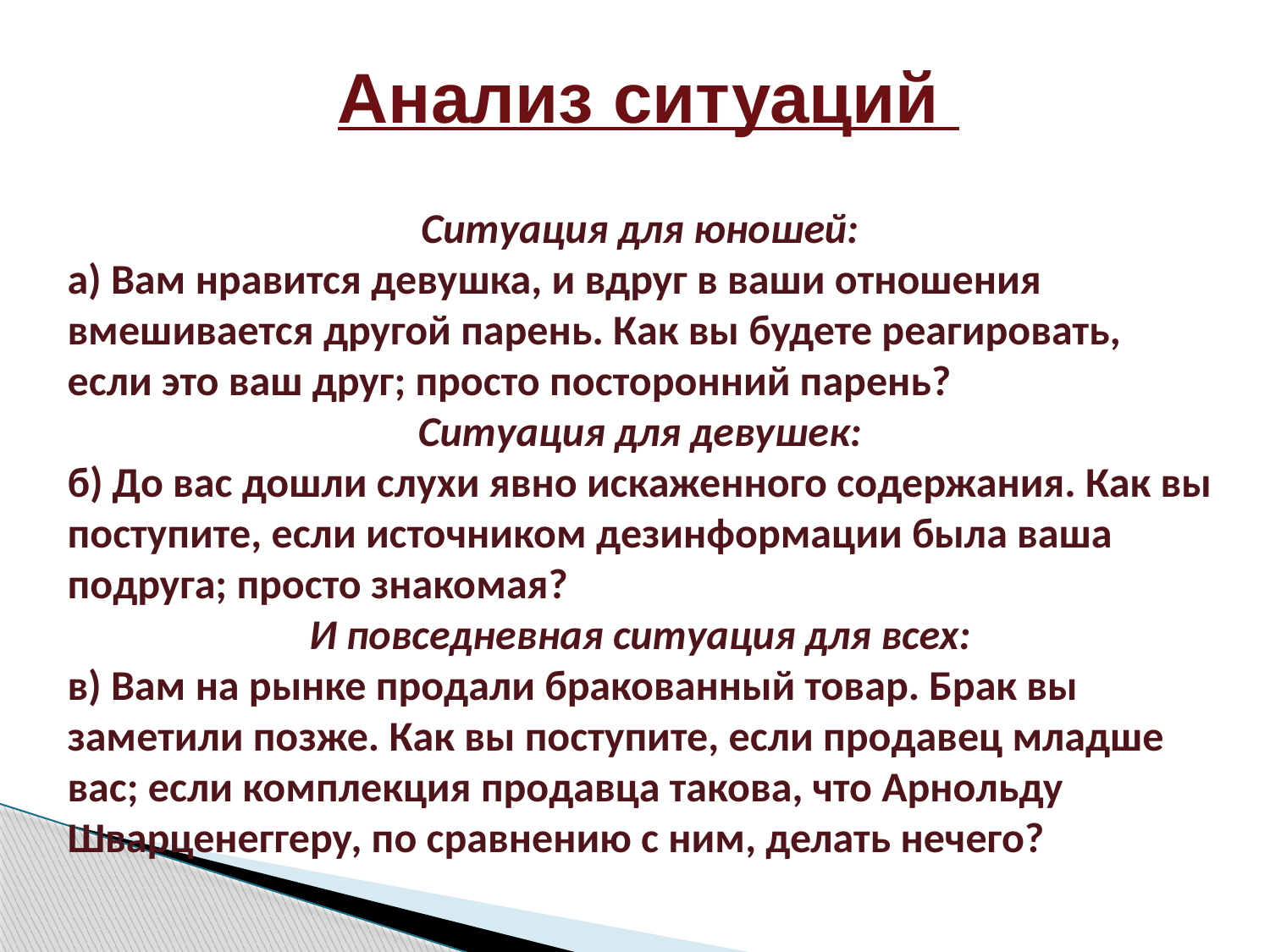

Анализ ситуаций
Ситуация для юношей:
а) Вам нравится девушка, и вдруг в ваши отношения вмешивается другой парень. Как вы будете реагировать, если это ваш друг; просто посторонний парень?
Ситуация для девушек:
б) До вас дошли слухи явно искаженного содержания. Как вы поступите, если источником дезинформации была ваша подруга; просто знакомая?
И повседневная ситуация для всех:
в) Вам на рынке продали бракованный товар. Брак вы заметили позже. Как вы поступите, если продавец младше вас; если комплекция продавца такова, что Арнольду Шварценеггеру, по сравнению с ним, делать нечего?